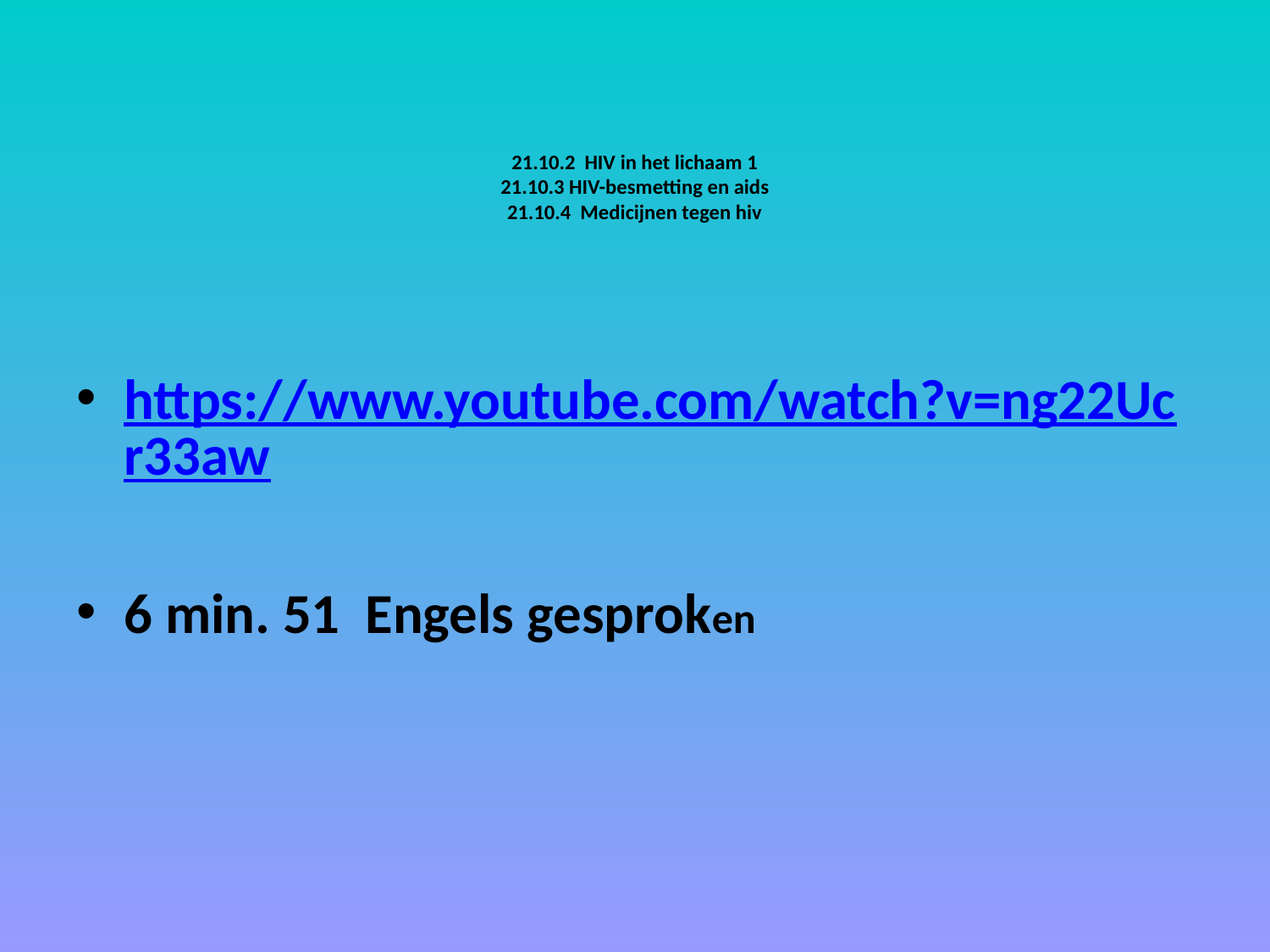

# 21.10.2  HIV in het lichaam 1 21.10.3 HIV-besmetting en aids 21.10.4  Medicijnen tegen hiv
https://www.youtube.com/watch?v=ng22Ucr33aw

6 min. 51  Engels gesproken